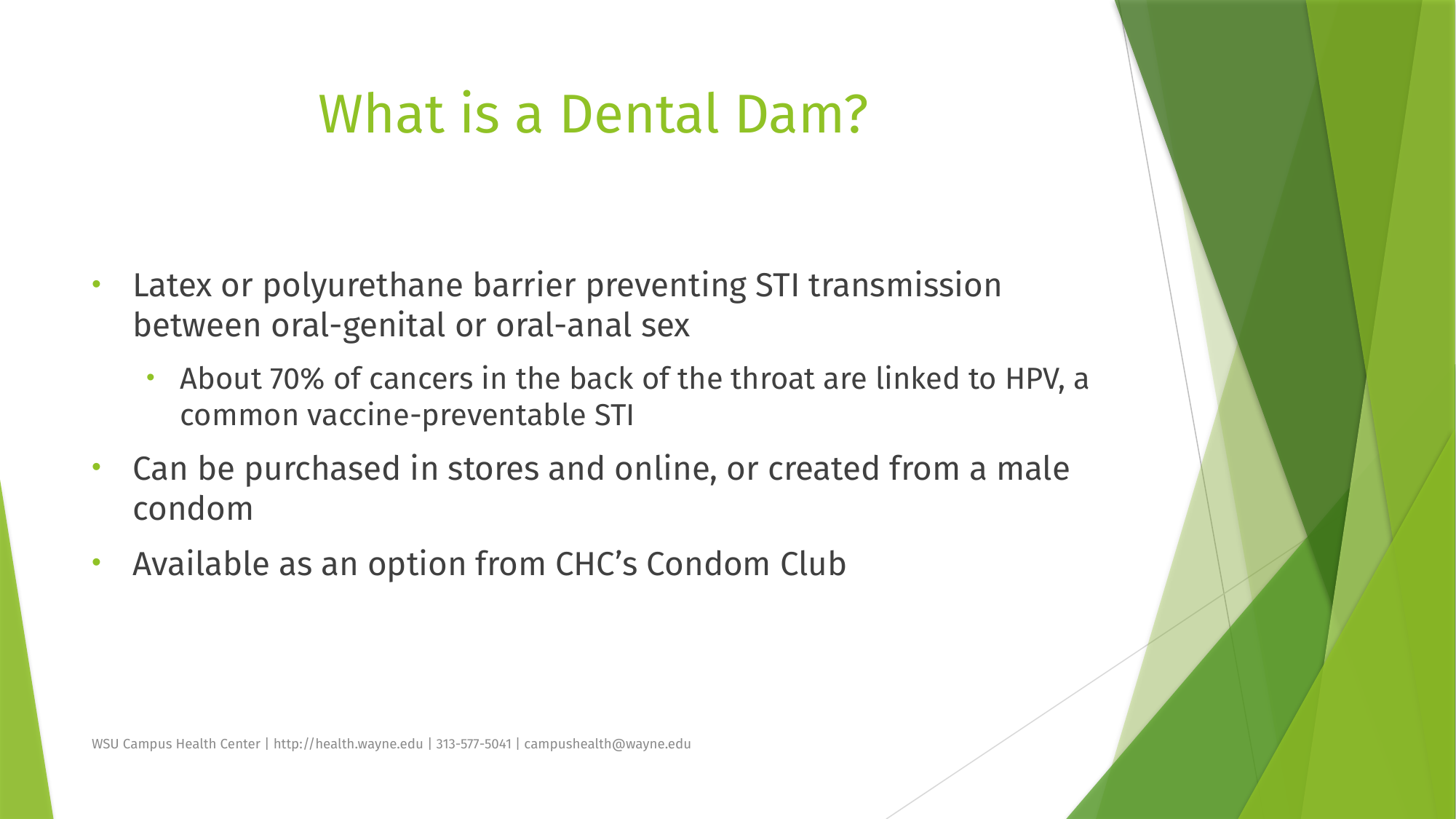

# What is a Dental Dam?
Latex or polyurethane barrier preventing STI transmission between oral-genital or oral-anal sex
About 70% of cancers in the back of the throat are linked to HPV, a common vaccine-preventable STI
Can be purchased in stores and online, or created from a male condom
Available as an option from CHC’s Condom Club

WSU Campus Health Center | http://health.wayne.edu | 313-577-5041 | campushealth@wayne.edu